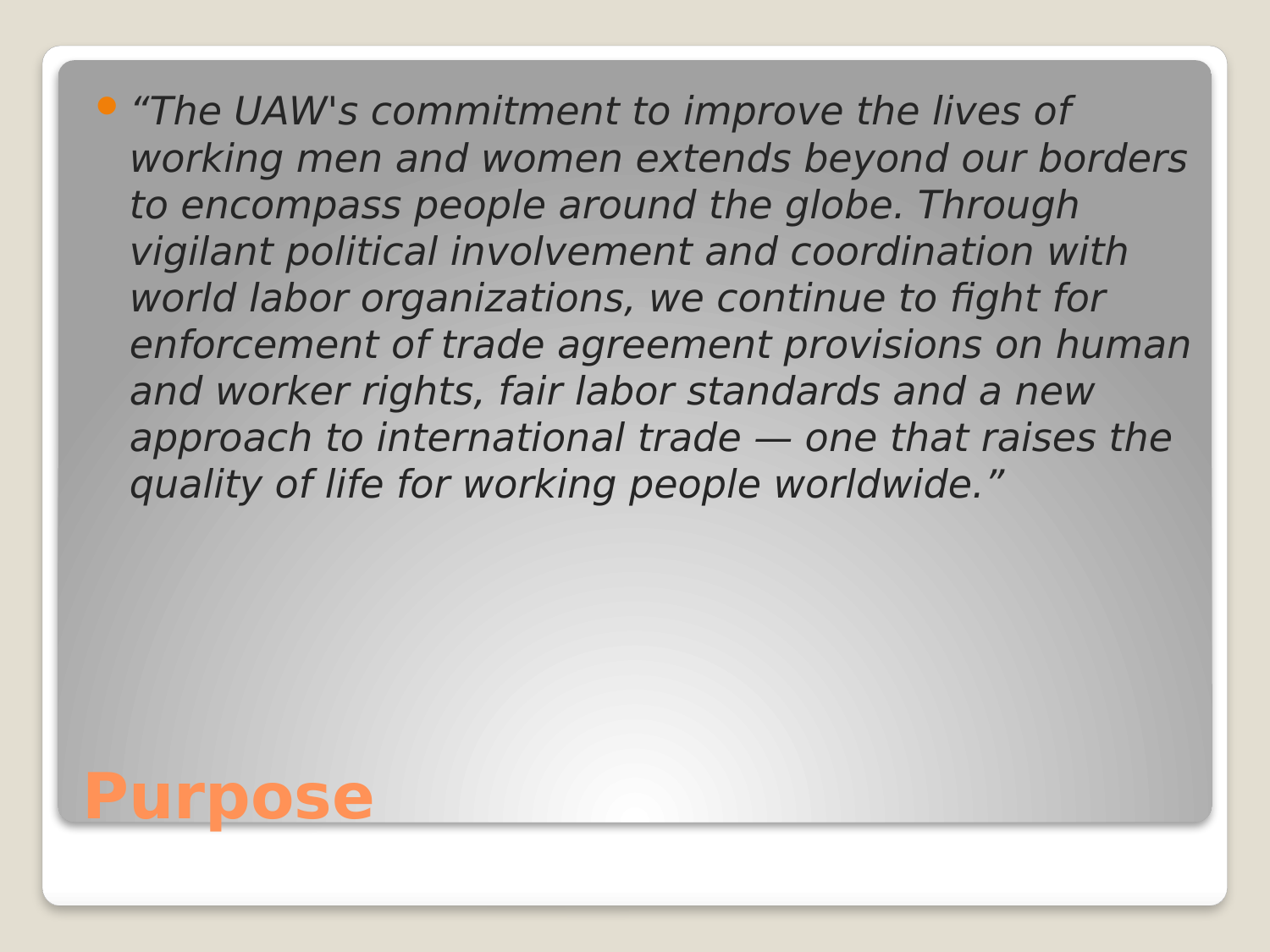

“The UAW's commitment to improve the lives of working men and women extends beyond our borders to encompass people around the globe. Through vigilant political involvement and coordination with world labor organizations, we continue to fight for enforcement of trade agreement provisions on human and worker rights, fair labor standards and a new approach to international trade — one that raises the quality of life for working people worldwide.”

# Purpose